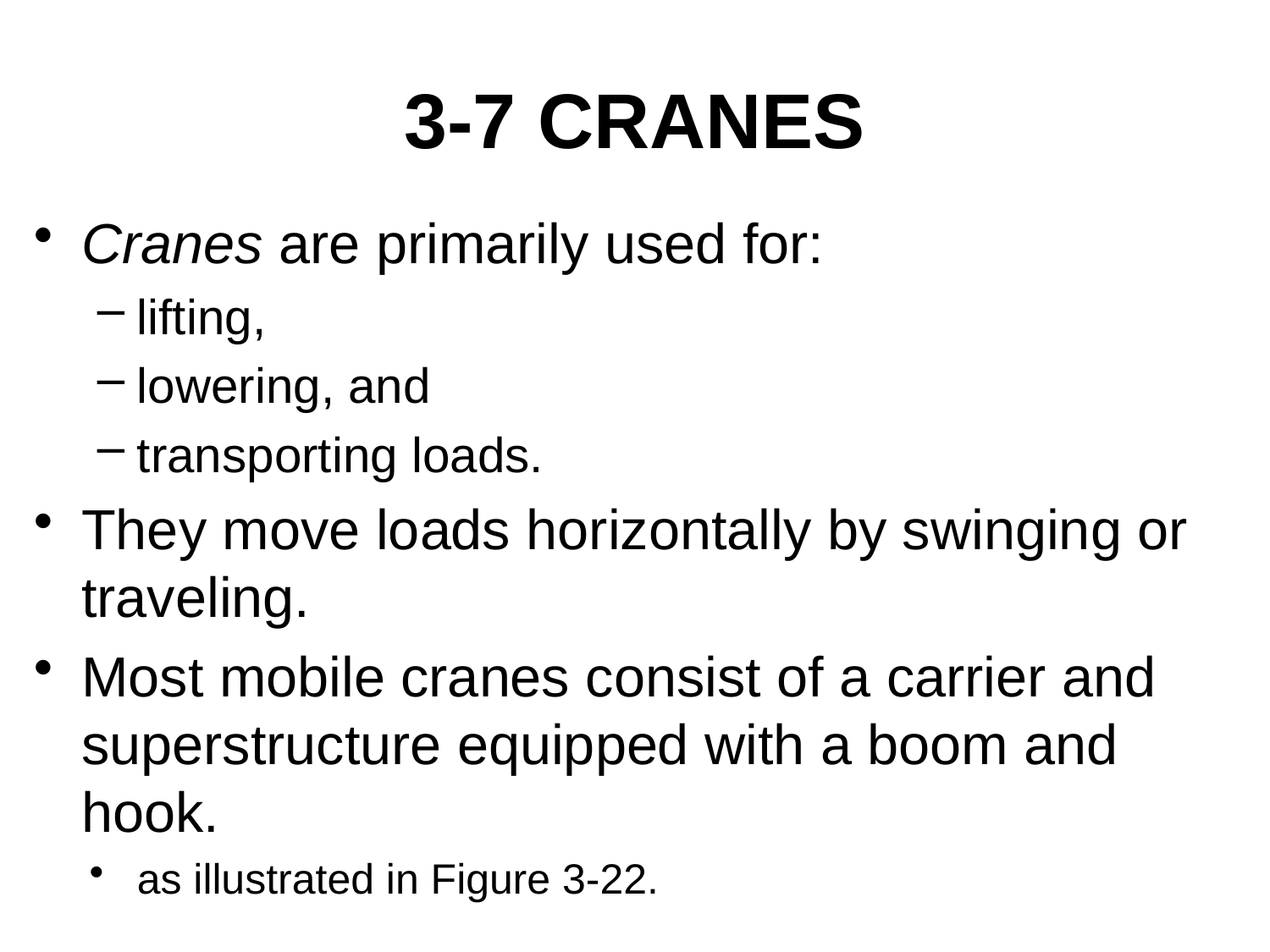

# 3-7 CRANES
Cranes are primarily used for:
lifting,
lowering, and
transporting loads.
They move loads horizontally by swinging or traveling.
Most mobile cranes consist of a carrier and superstructure equipped with a boom and hook.
as illustrated in Figure 3-22.